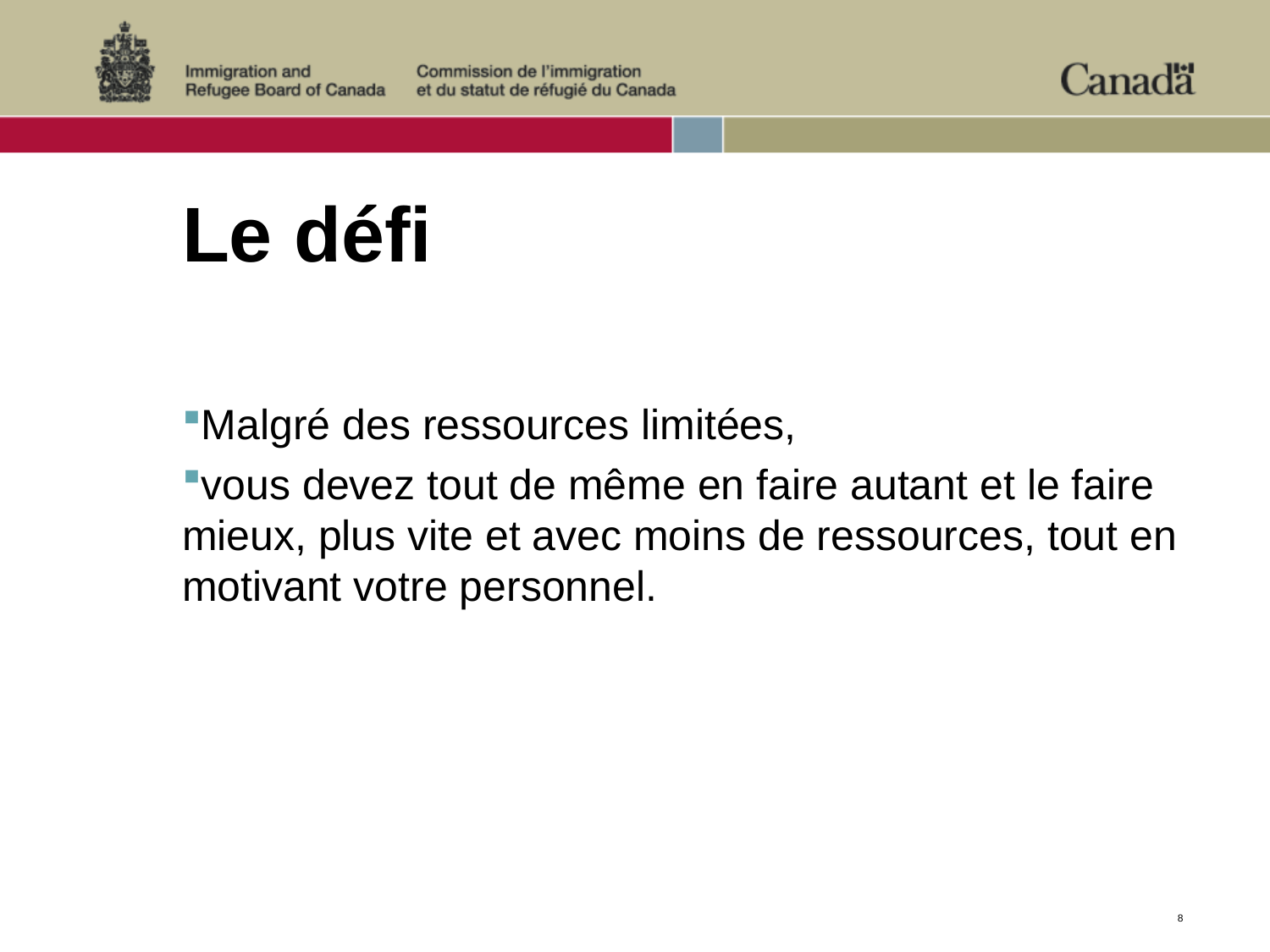

# Le défi
Malgré des ressources limitées,
vous devez tout de même en faire autant et le faire mieux, plus vite et avec moins de ressources, tout en motivant votre personnel.

8